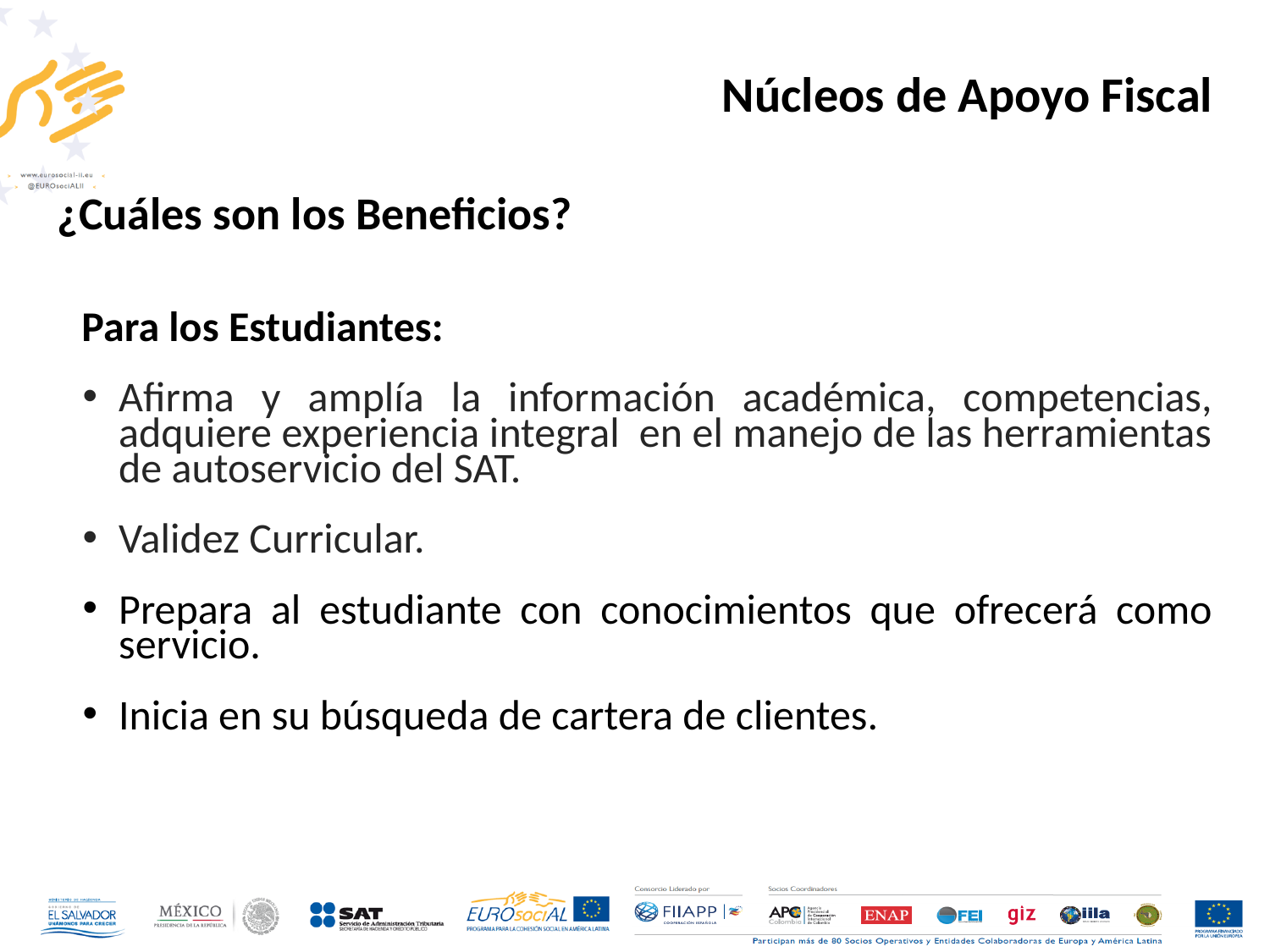

Núcleos de Apoyo Fiscal
¿Cuáles son los Beneficios?

   Para los Estudiantes:

Afirma y amplía la información académica, competencias, adquiere experiencia integral  en el manejo de las herramientas de autoservicio del SAT.

Validez Curricular.

Prepara al estudiante con conocimientos que ofrecerá como servicio.

Inicia en su búsqueda de cartera de clientes.